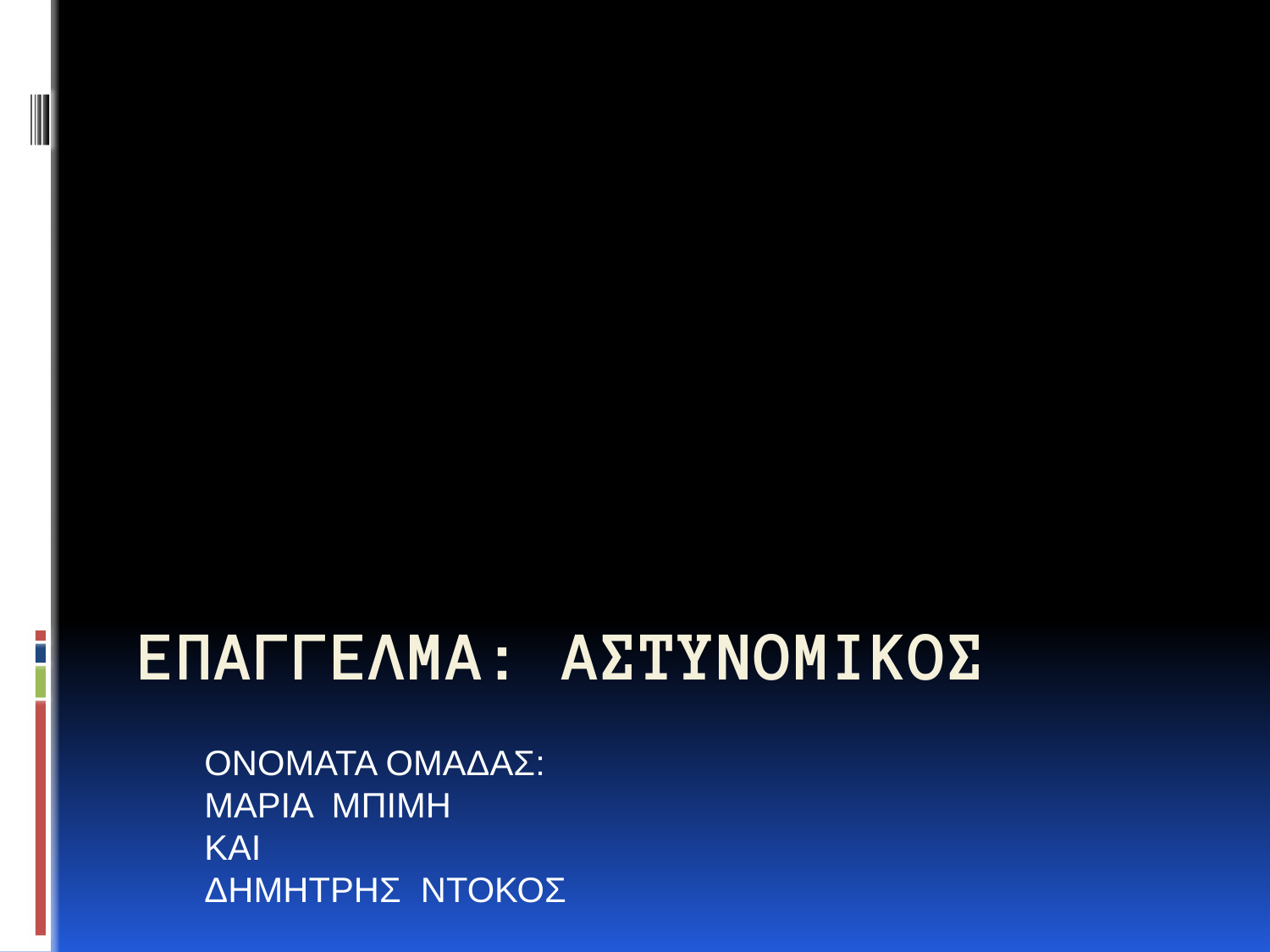

ΟΝΟΜΑΤΑ ΟΜΑΔΑΣ:
ΜΑΡΙΑ  ΜΠΙΜΗ
ΚΑΙ
ΔΗΜΗΤΡΗΣ  ΝΤΟΚΟΣ
# ΕΠΑΓΓΕΛΜΑ: αστυνομικOς